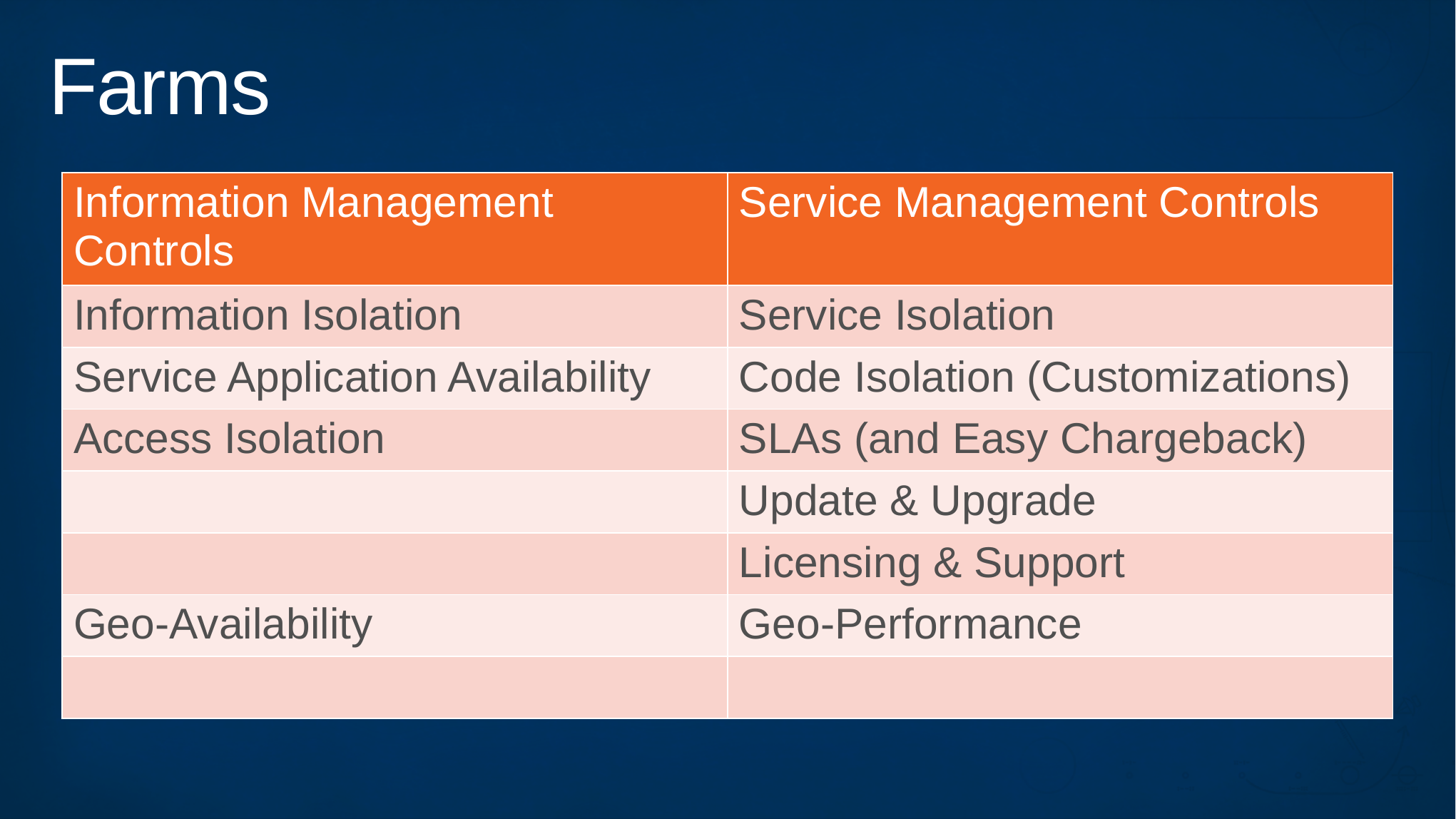

# Farms
| Information Management Controls | Service Management Controls |
| --- | --- |
| Information Isolation | Service Isolation |
| Service Application Availability | Code Isolation (Customizations) |
| Access Isolation | SLAs (and Easy Chargeback) |
|  | Update & Upgrade |
|  | Licensing & Support |
| Geo-Availability | Geo-Performance |
|  |  |